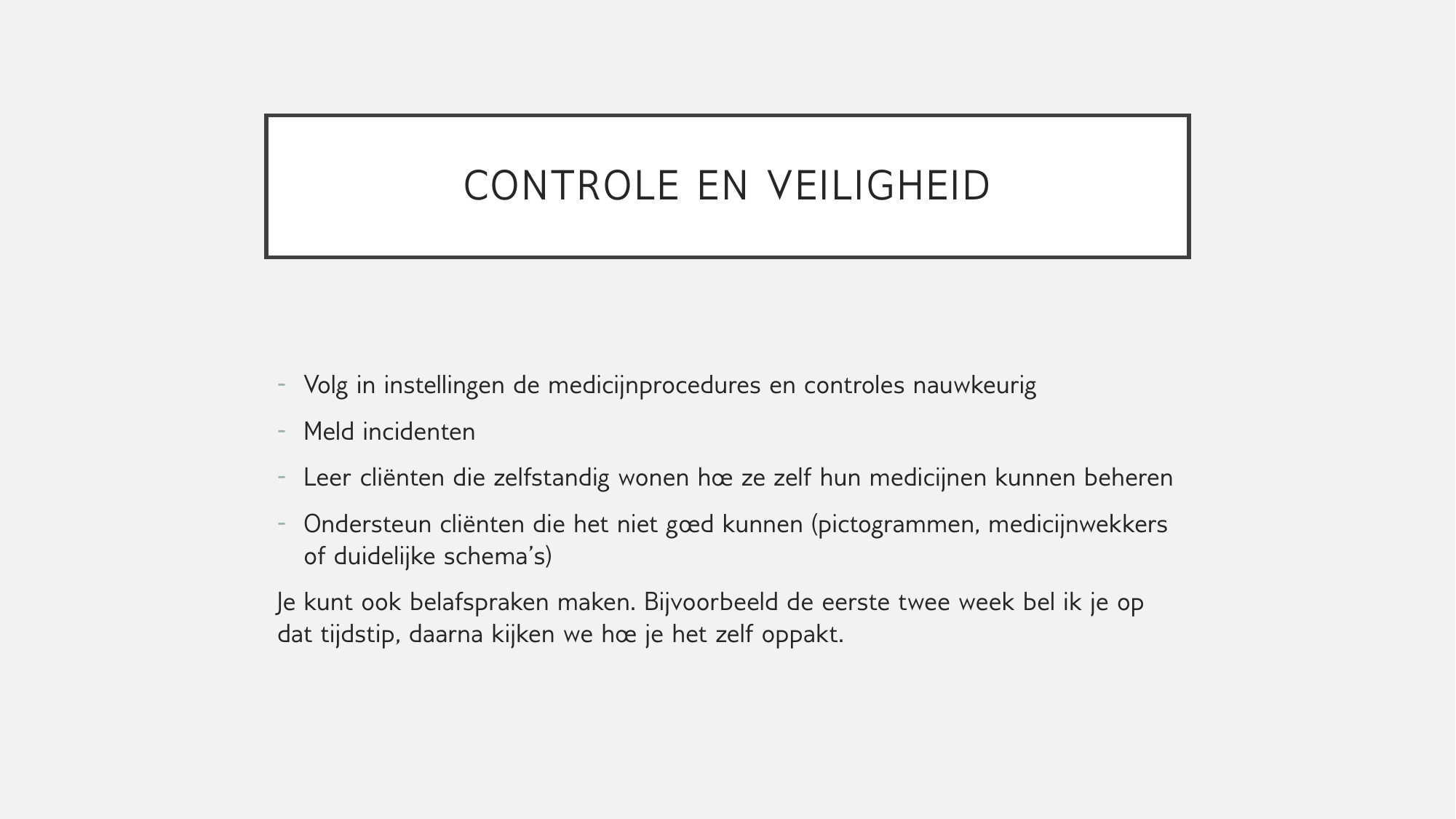

# Controle en veiligheid

Volg in instellingen de medicijnprocedures en controles nauwkeurig
Meld incidenten
Leer cliënten die zelfstandig wonen hoe ze zelf hun medicijnen kunnen beheren
Ondersteun cliënten die het niet goed kunnen (pictogrammen, medicijnwekkers of duidelijke schema’s)
Je kunt ook belafspraken maken. Bijvoorbeeld de eerste twee week bel ik je op dat tijdstip, daarna kijken we hoe je het zelf oppakt.